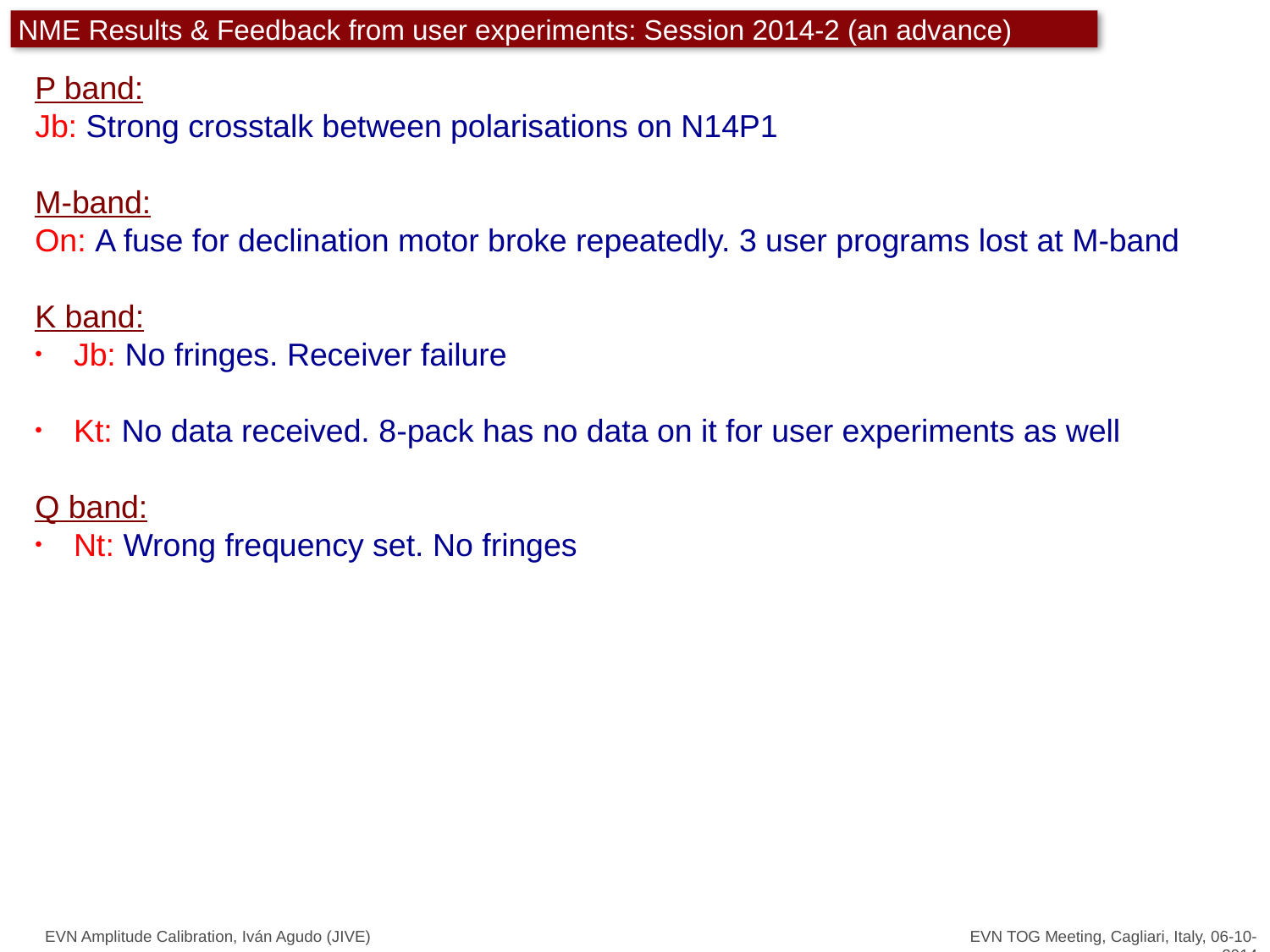

NME Results & Feedback from user experiments: Session 2014-2 (an advance)
P band:
Jb: Strong crosstalk between polarisations on N14P1

M-band:
On: A fuse for declination motor broke repeatedly. 3 user programs lost at M-band

K band:
 Jb: No fringes. Receiver failure

 Kt: No data received. 8-pack has no data on it for user experiments as well

Q band:
 Nt: Wrong frequency set. No fringes
EVN Amplitude Calibration, Iván Agudo (JIVE)                                                                                                                                       EVN TOG Meeting, Cagliari, Italy, 06-10-2014